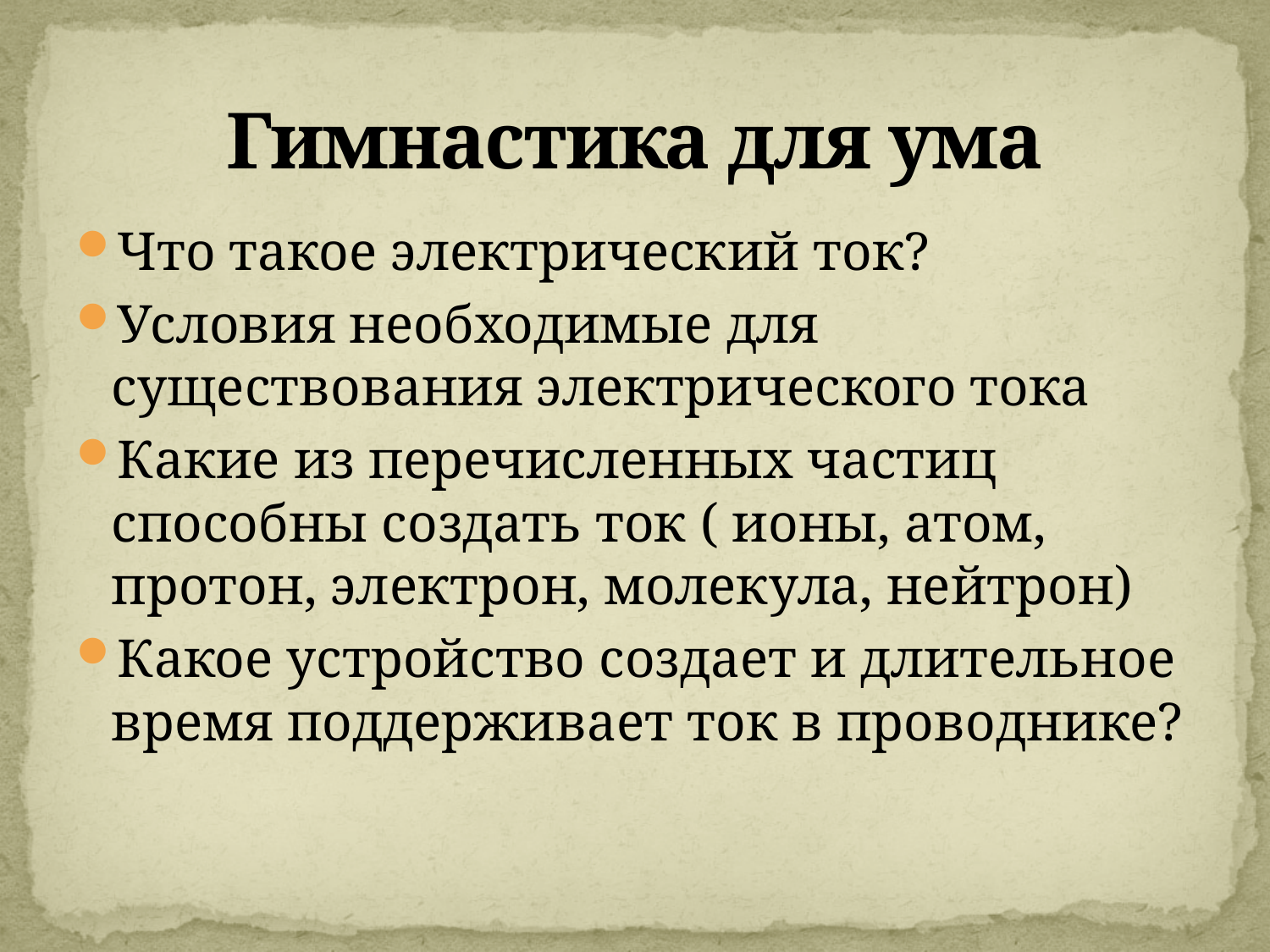

# Гимнастика для ума
Что такое электрический ток?
Условия необходимые для существования электрического тока
Какие из перечисленных частиц способны создать ток ( ионы, атом, протон, электрон, молекула, нейтрон)
Какое устройство создает и длительное время поддерживает ток в проводнике?